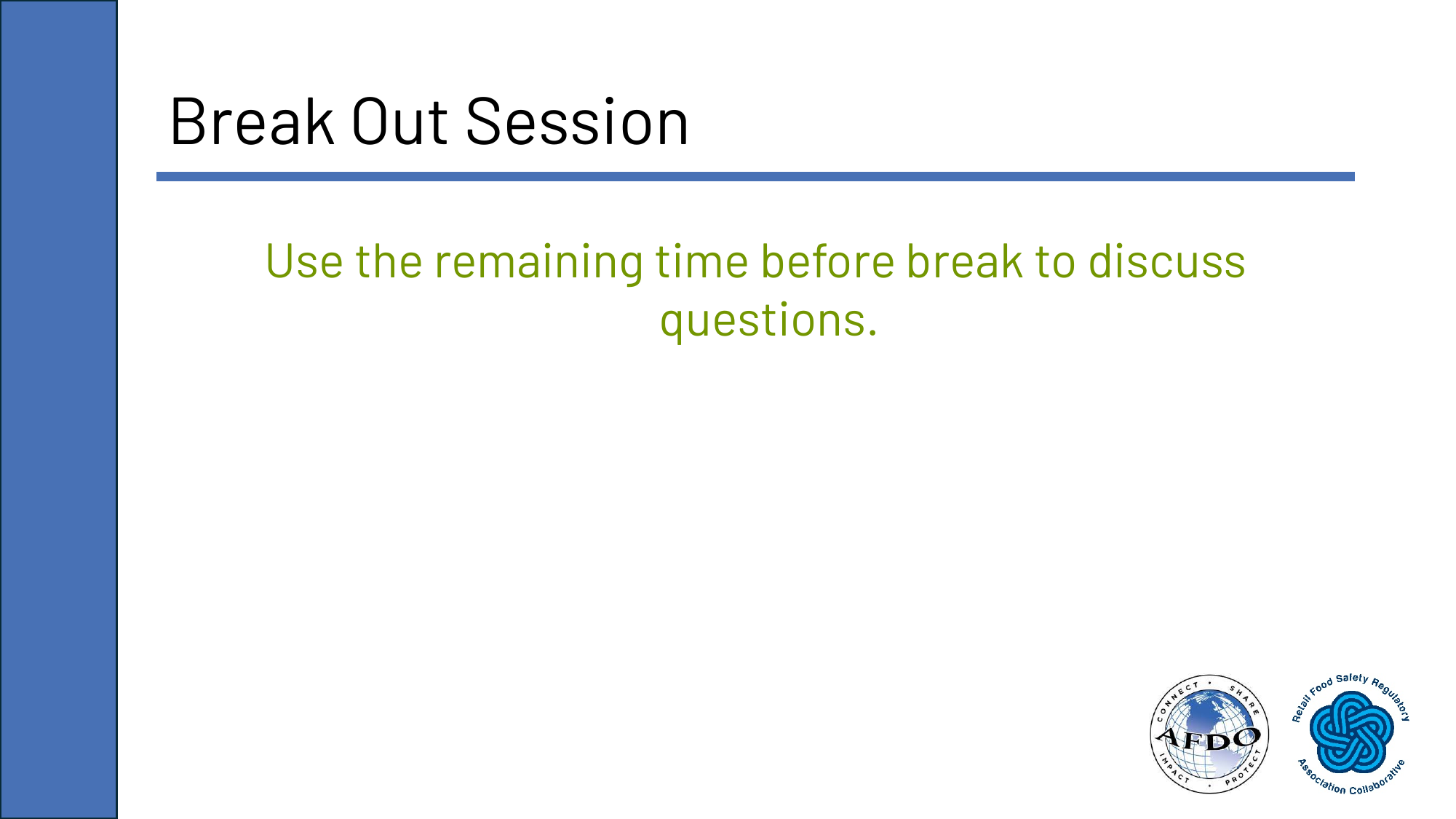

# Break Out Session
Use the remaining time before break to discuss questions.